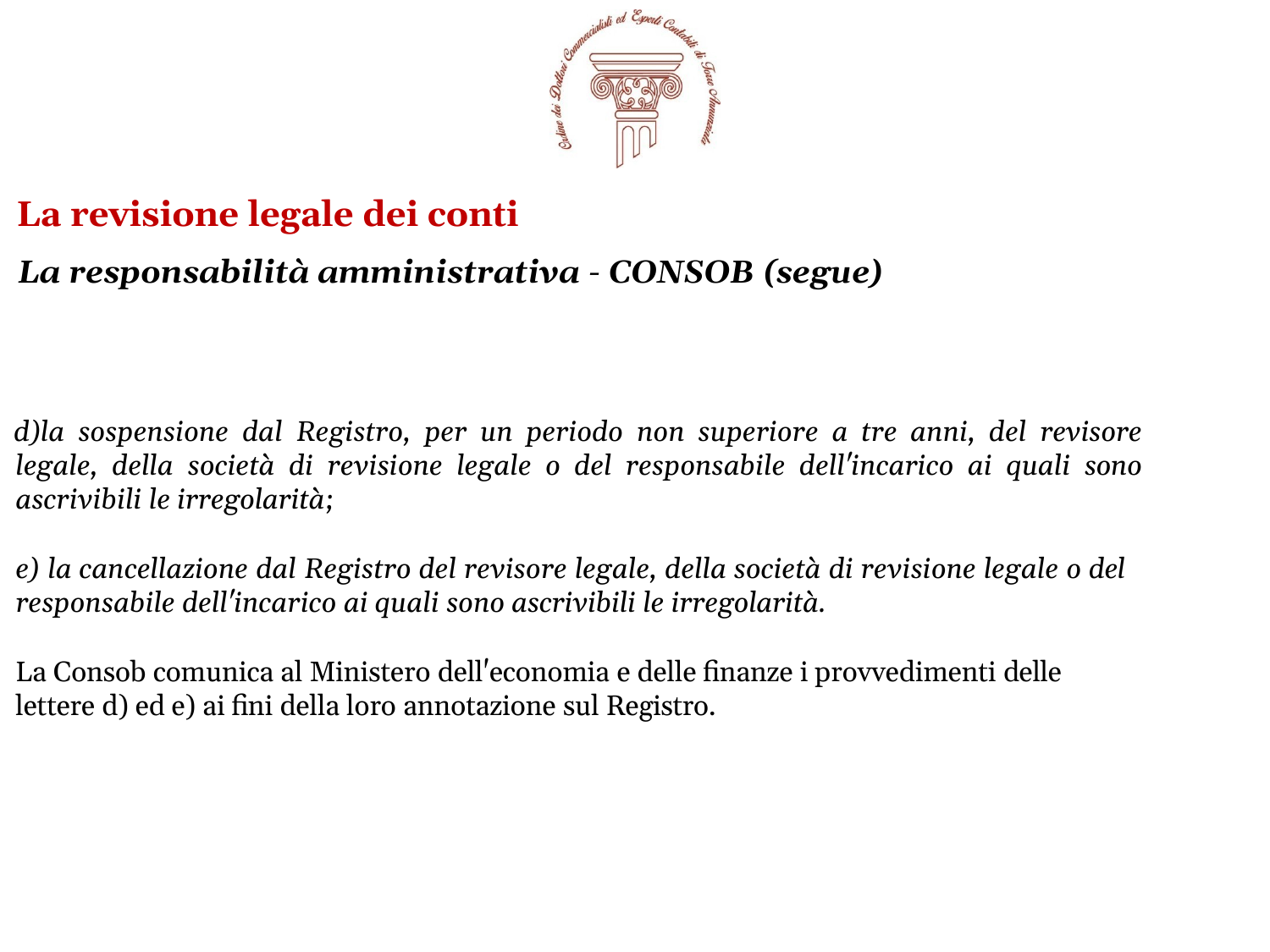

# La revisione legale dei conti
La responsabilità amministrativa - CONSOB (segue)
la sospensione dal Registro, per un periodo non superiore a tre anni, del revisore legale, della società di revisione legale o del responsabile dell'incarico ai quali sono ascrivibili le irregolarità;

la cancellazione dal Registro del revisore legale, della società di revisione legale o del
responsabile dell'incarico ai quali sono ascrivibili le irregolarità.

La Consob comunica al Ministero dell'economia e delle finanze i provvedimenti delle lettere d) ed e) ai fini della loro annotazione sul Registro.